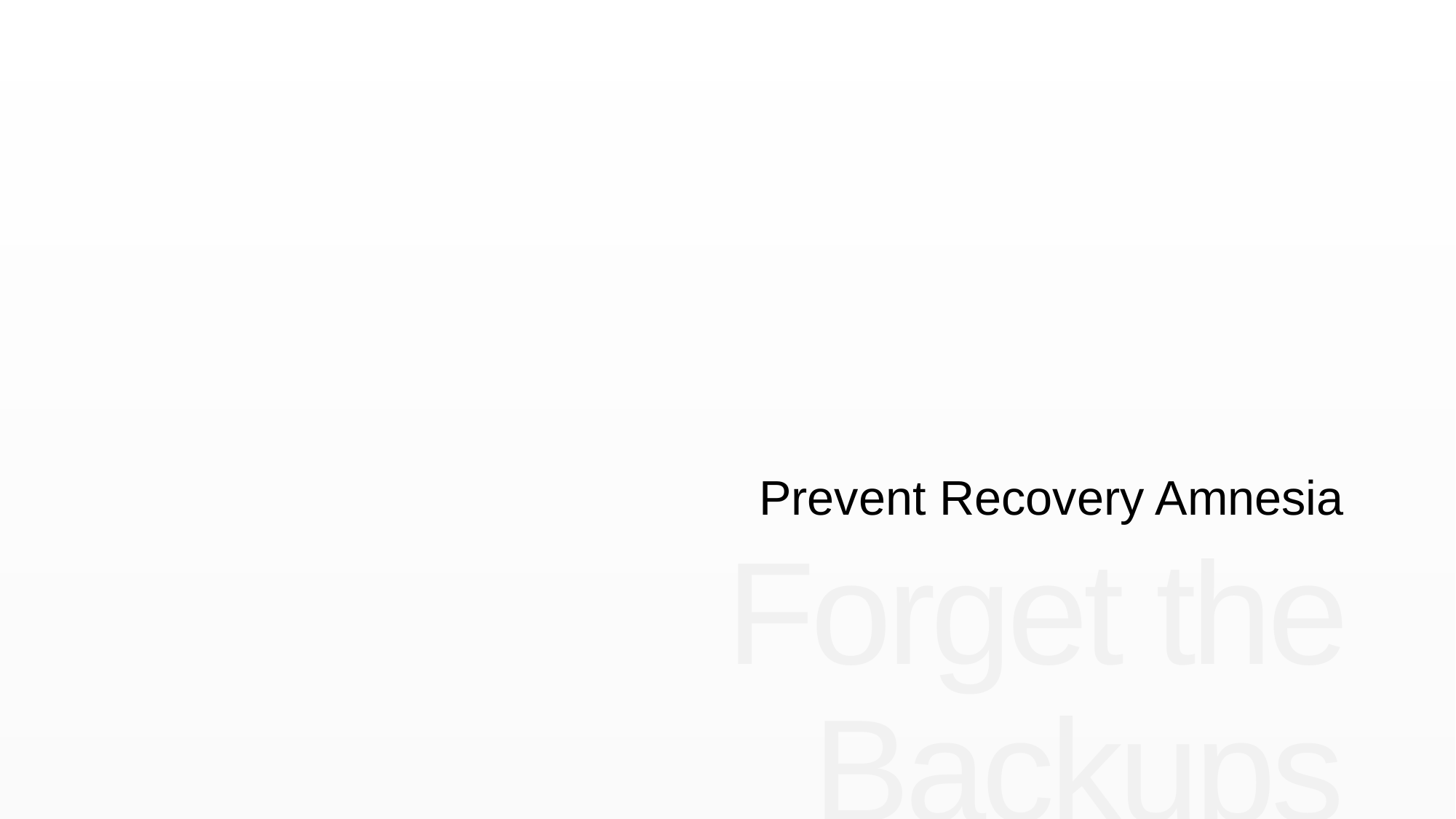

Prevent Recovery Amnesia
# Forget the Backups